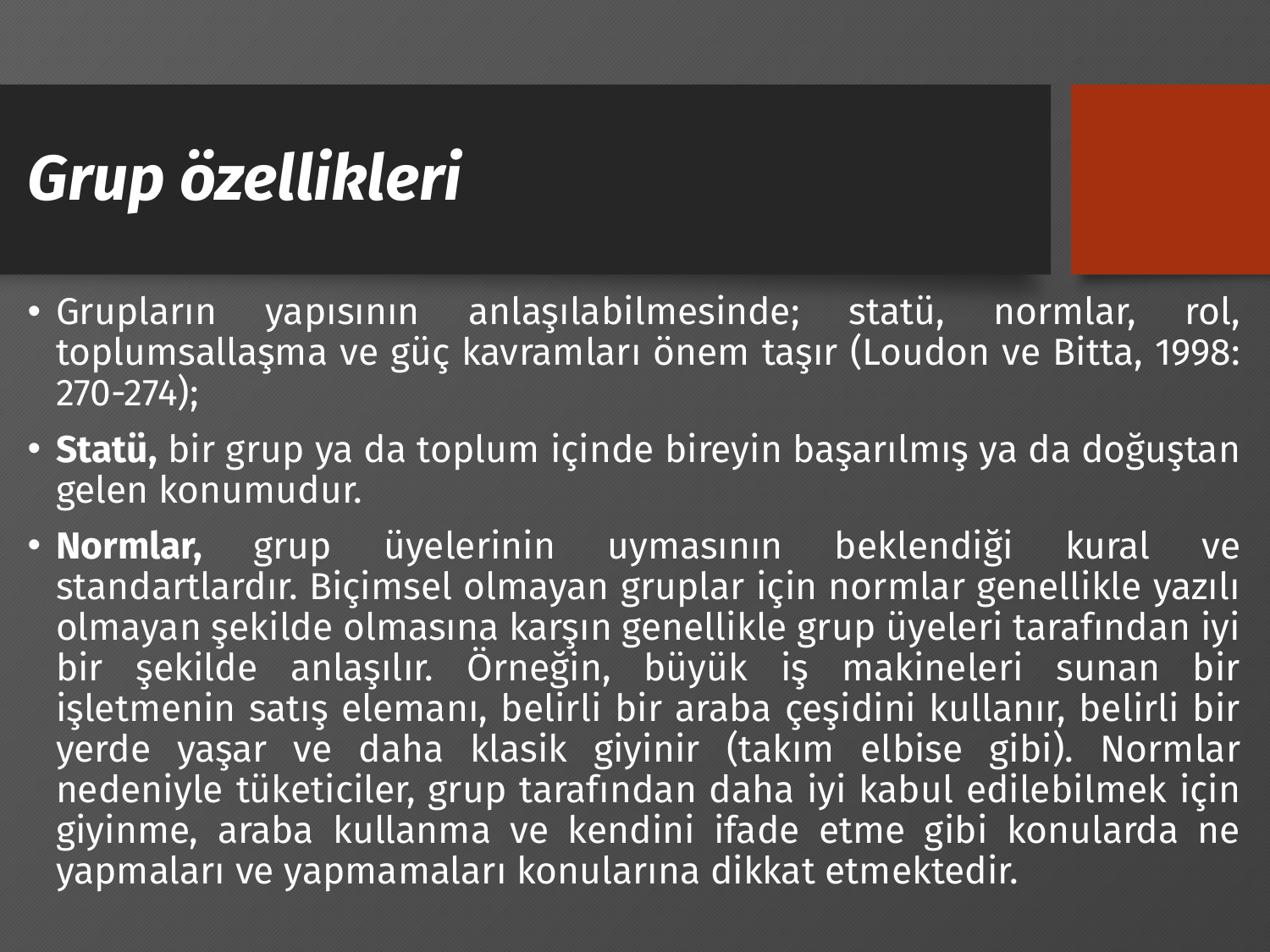

# Grup özellikleri
Grupların yapısının anlaşılabilmesinde; statü, normlar, rol, toplumsallaşma ve güç kavramları önem taşır (Loudon ve Bitta, 1998: 270-274);
Statü, bir grup ya da toplum içinde bireyin başarılmış ya da doğuştan gelen konumudur.
Normlar, grup üyelerinin uymasının beklendiği kural ve standartlardır. Biçimsel olmayan gruplar için normlar genellikle yazılı olmayan şekilde olmasına karşın genellikle grup üyeleri tarafından iyi bir şekilde anlaşılır. Örneğin, büyük iş makineleri sunan bir işletmenin satış elemanı, belirli bir araba çeşidini kullanır, belirli bir yerde yaşar ve daha klasik giyinir (takım elbise gibi). Normlar nedeniyle tüketiciler, grup tarafından daha iyi kabul edilebilmek için giyinme, araba kullanma ve kendini ifade etme gibi konularda ne yapmaları ve yapmamaları konularına dikkat etmektedir.